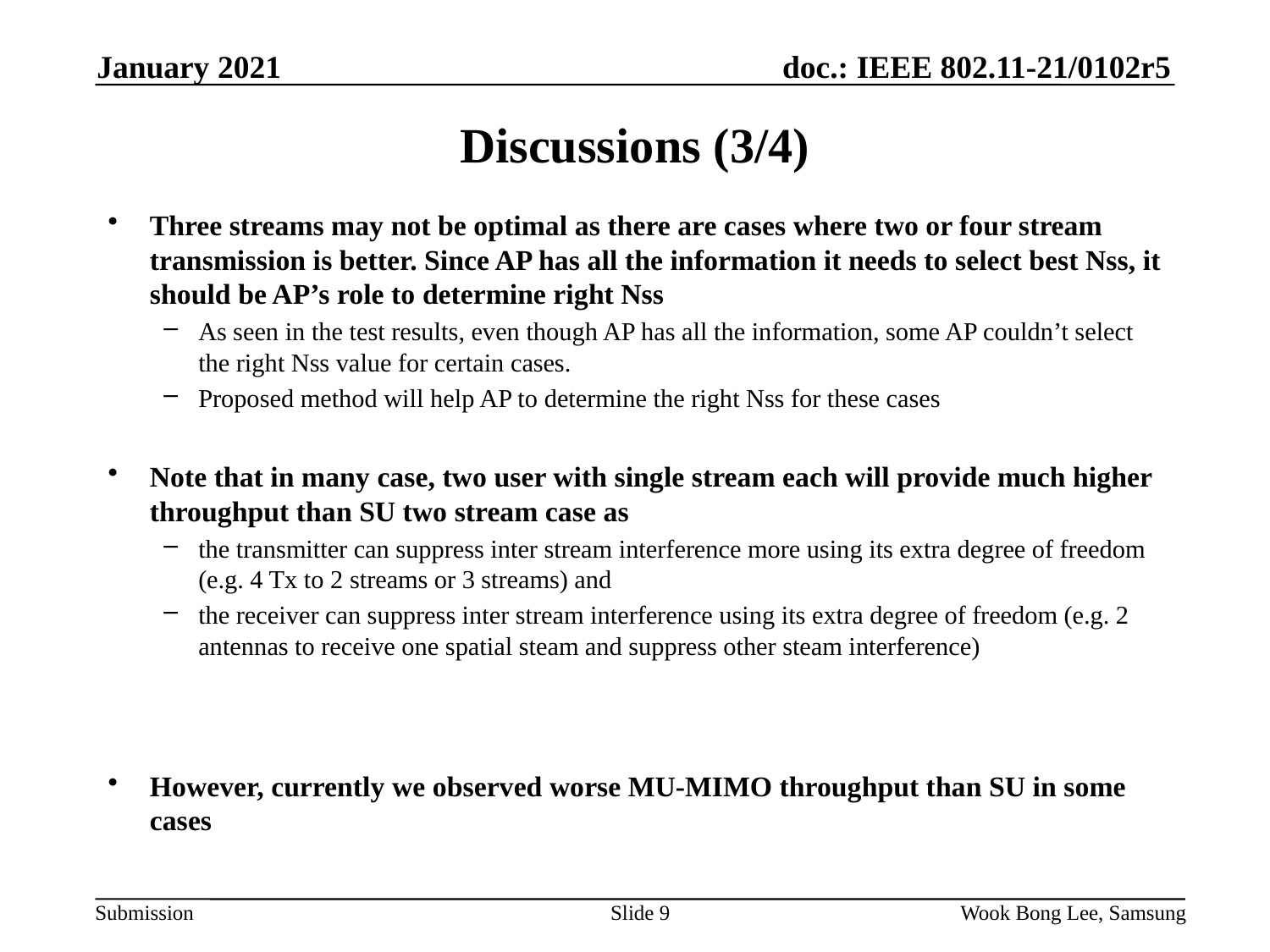

January 2021
# Discussions (3/4)
Three streams may not be optimal as there are cases where two or four stream transmission is better. Since AP has all the information it needs to select best Nss, it should be AP’s role to determine right Nss
As seen in the test results, even though AP has all the information, some AP couldn’t select the right Nss value for certain cases.
Proposed method will help AP to determine the right Nss for these cases

Note that in many case, two user with single stream each will provide much higher throughput than SU two stream case as
the transmitter can suppress inter stream interference more using its extra degree of freedom (e.g. 4 Tx to 2 streams or 3 streams) and
the receiver can suppress inter stream interference using its extra degree of freedom (e.g. 2 antennas to receive one spatial steam and suppress other steam interference)

However, currently we observed worse MU-MIMO throughput than SU in some cases

Slide 9
Wook Bong Lee, Samsung